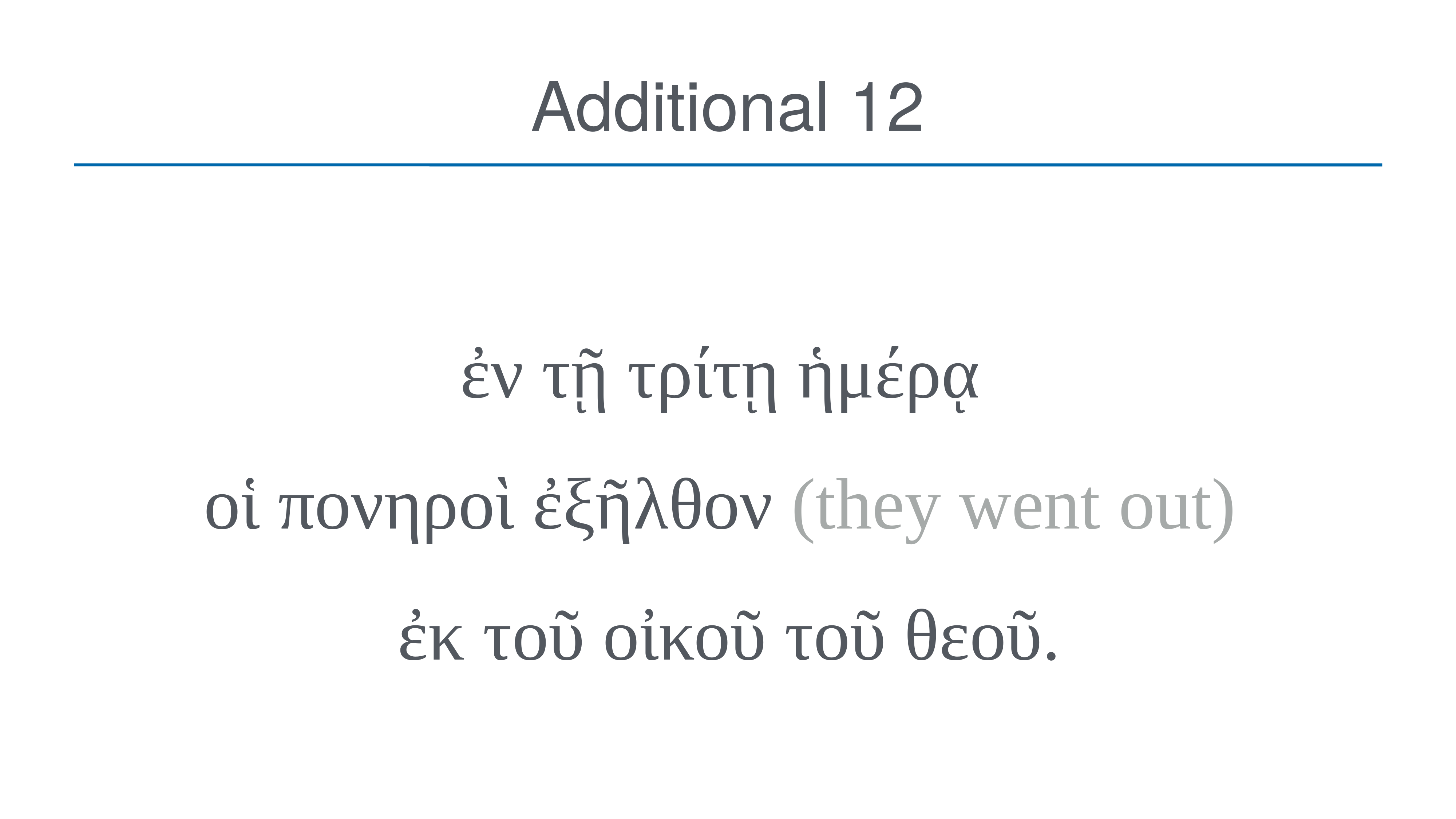

# Additional 12
ἐν τῇ τρίτῃ ἡμέρᾳ
οἱ πονηροὶ ἐξῆλθον (they went out)
ἐκ τοῦ οἰκοῦ τοῦ θεοῦ.